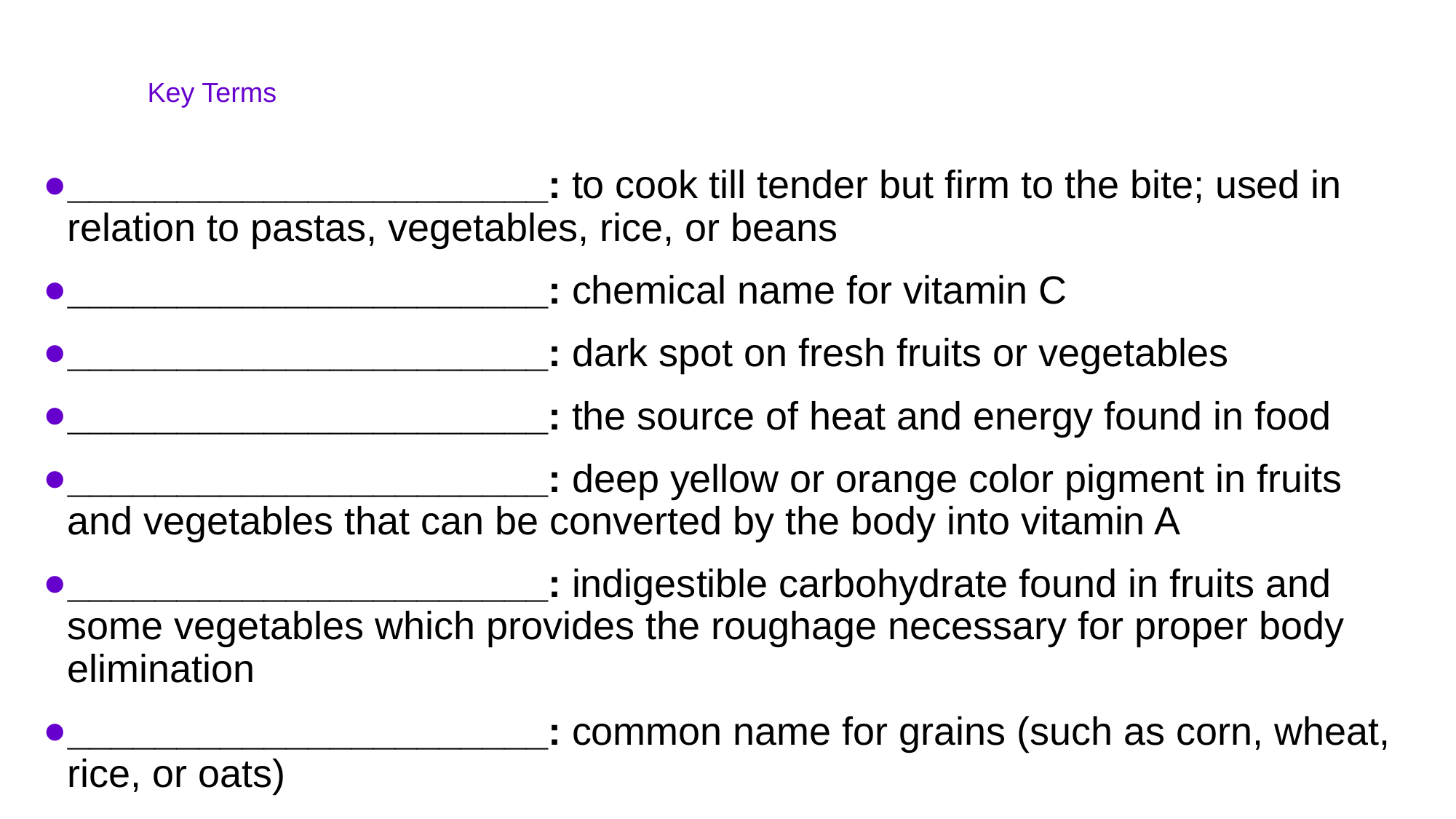

# Key Terms
______________________: to cook till tender but firm to the bite; used in relation to pastas, vegetables, rice, or beans
______________________: chemical name for vitamin C
______________________: dark spot on fresh fruits or vegetables
______________________: the source of heat and energy found in food
______________________: deep yellow or orange color pigment in fruits and vegetables that can be converted by the body into vitamin A
______________________: indigestible carbohydrate found in fruits and some vegetables which provides the roughage necessary for proper body elimination
______________________: common name for grains (such as corn, wheat, rice, or oats)